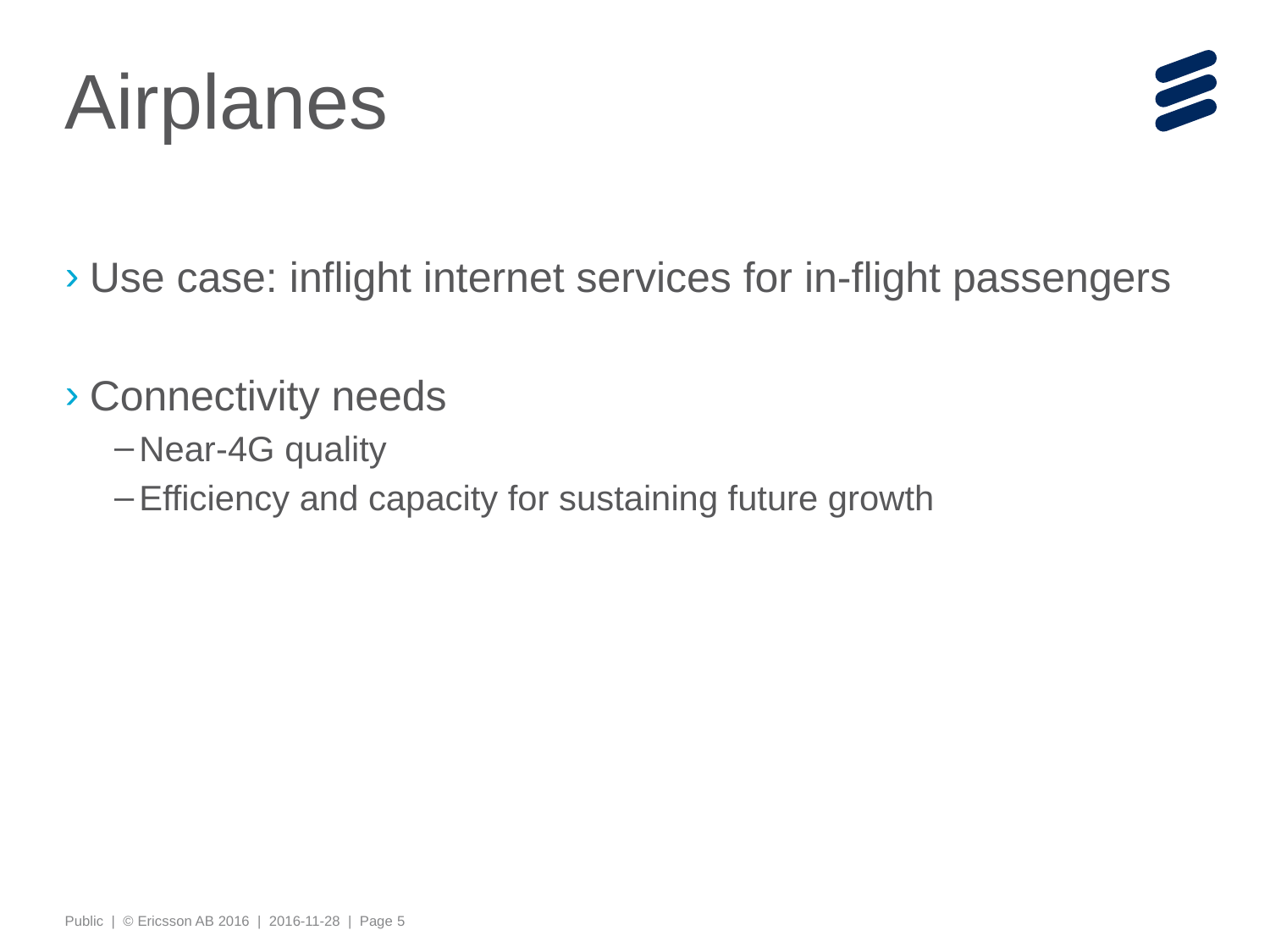

# Airplanes
Use case: inflight internet services for in-flight passengers

Connectivity needs
Near-4G quality
Efficiency and capacity for sustaining future growth